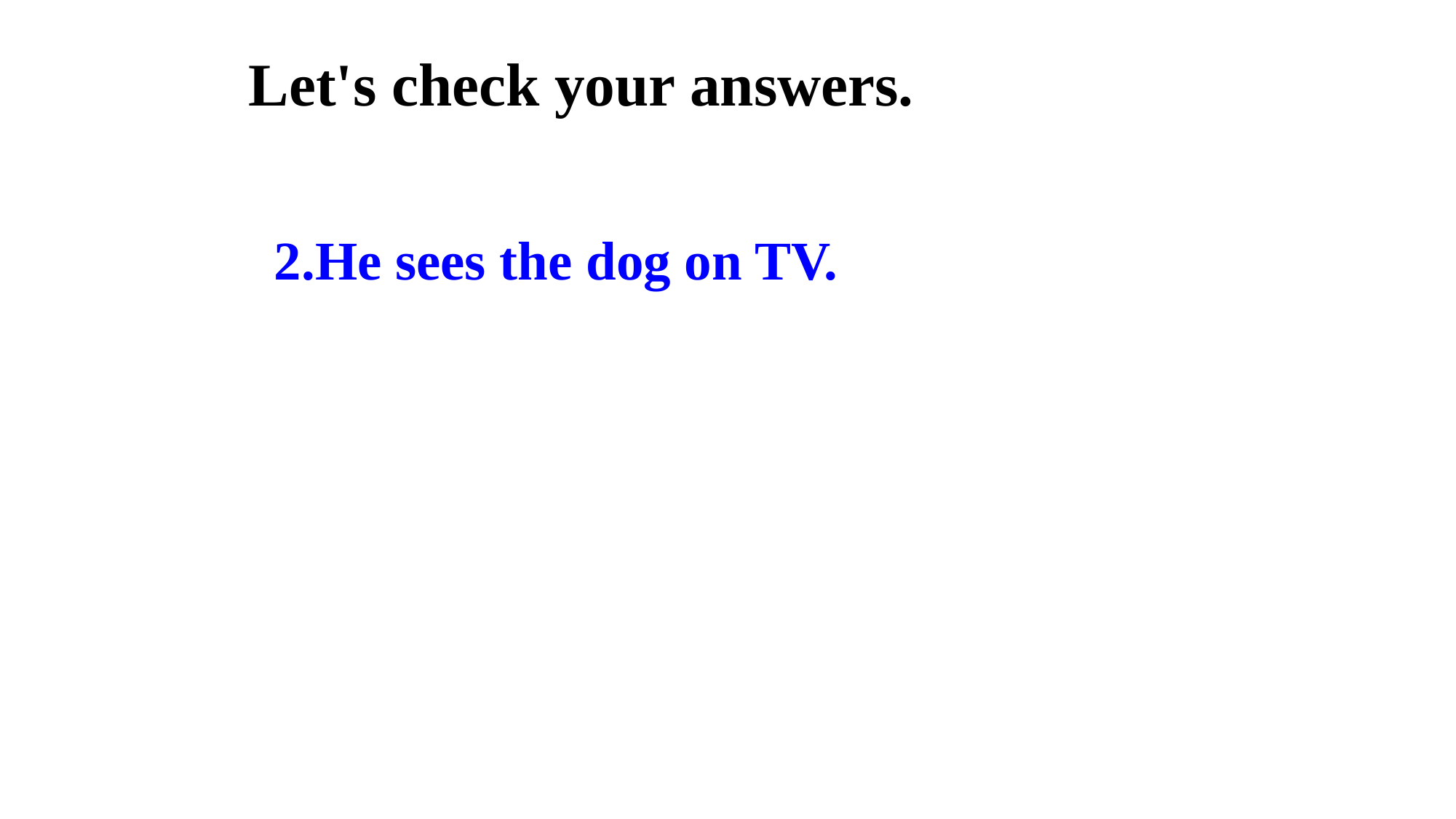

Let's check your answers.
2.He sees the dog on TV.